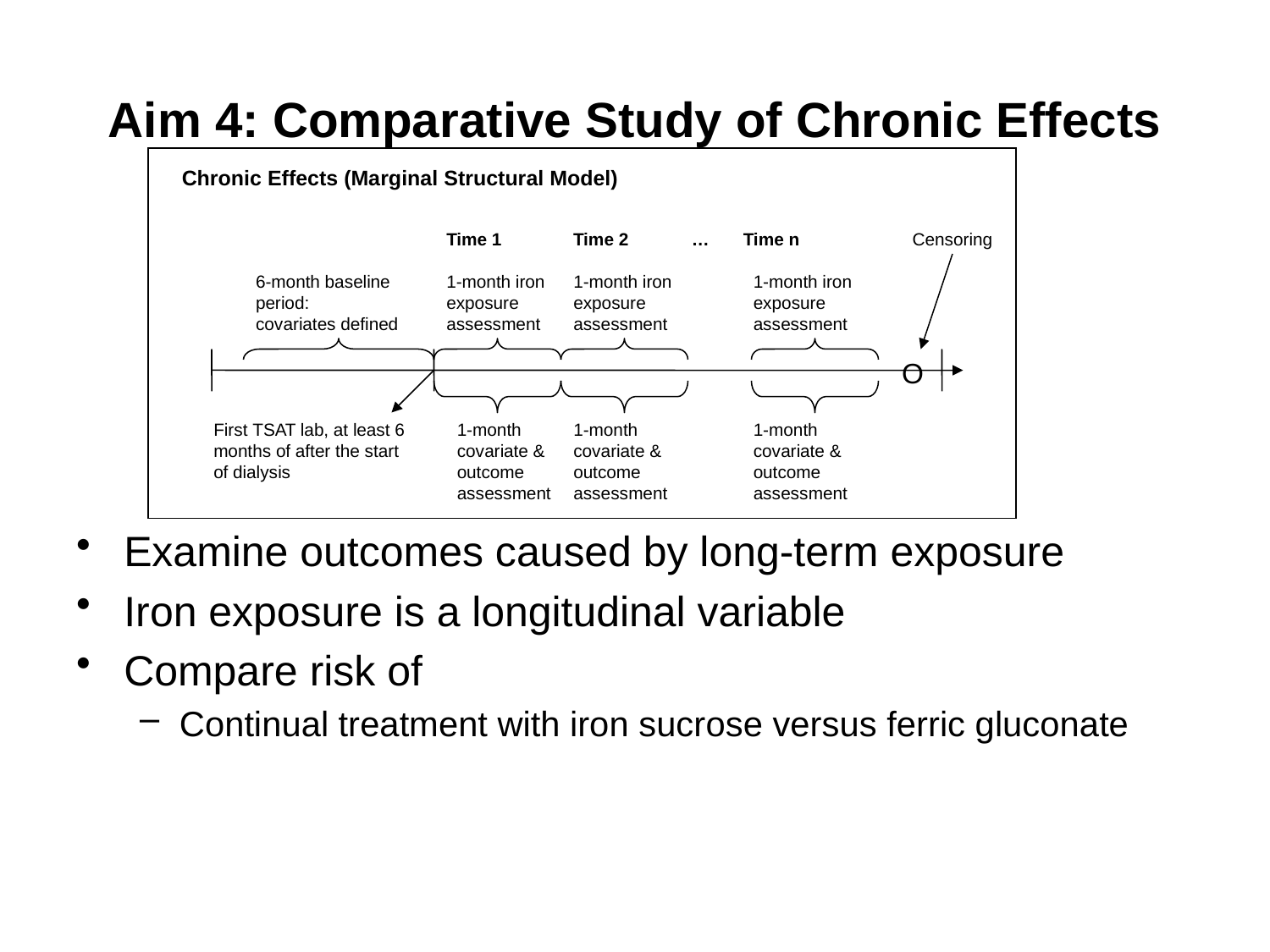

# Aim 4: Comparative Study of Chronic Effects

Chronic Effects (Marginal Structural Model)
Time 1
Time 2             …       Time n
Censoring

6-month baseline period:
covariates defined
1-month iron exposure
assessment
1-month iron exposure
assessment
1-month iron exposure
assessment

O

First TSAT lab, at least 6 months of after the start of dialysis
1-month
covariate & outcome
assessment
1-month
covariate & outcome
assessment
1-month
covariate & outcome
assessment
Examine outcomes caused by long-term exposure
Iron exposure is a longitudinal variable
Compare risk of
Continual treatment with iron sucrose versus ferric gluconate